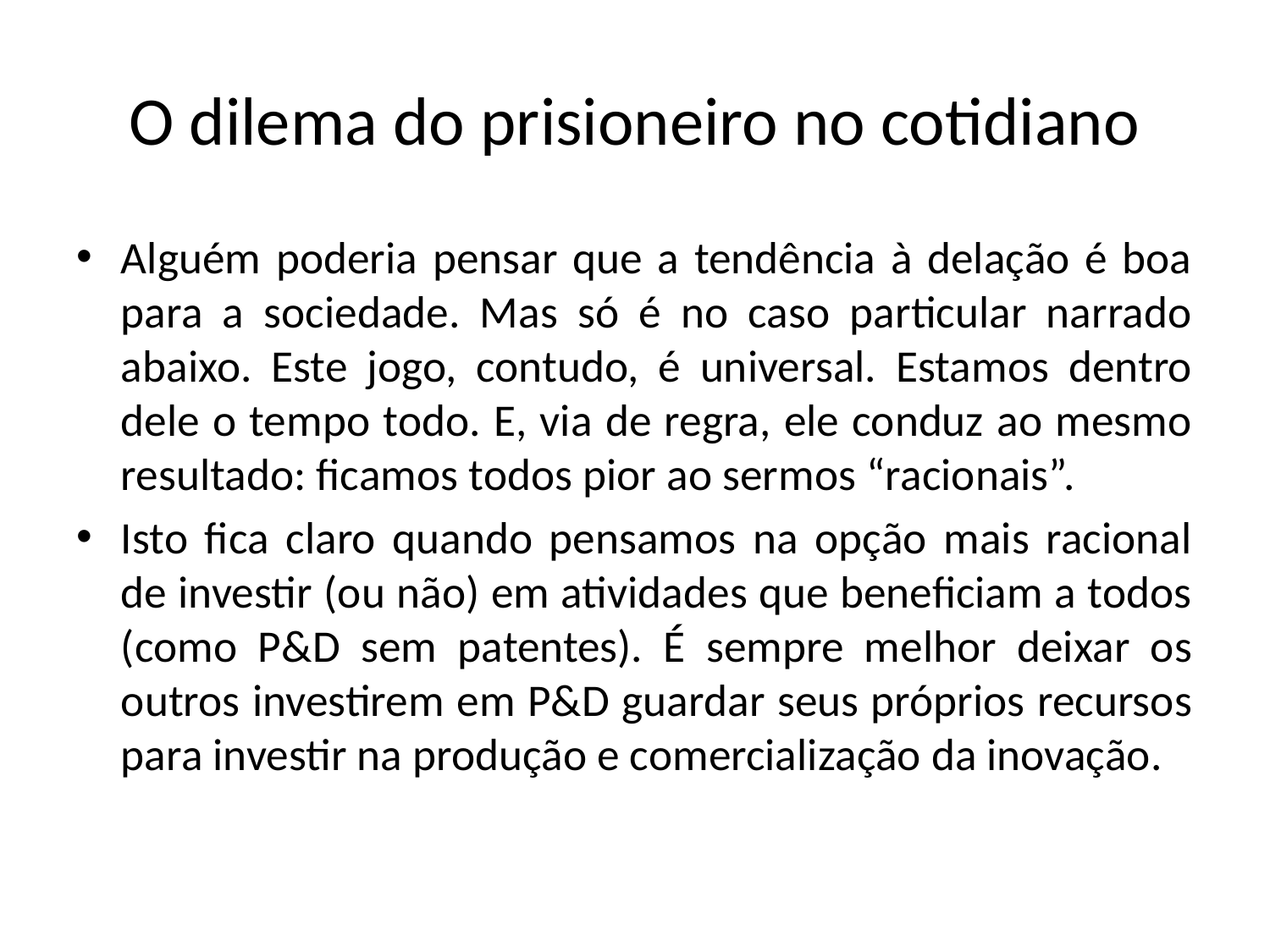

# O dilema do prisioneiro no cotidiano
Alguém poderia pensar que a tendência à delação é boa para a sociedade. Mas só é no caso particular narrado abaixo. Este jogo, contudo, é universal. Estamos dentro dele o tempo todo. E, via de regra, ele conduz ao mesmo resultado: ficamos todos pior ao sermos “racionais”.
Isto fica claro quando pensamos na opção mais racional de investir (ou não) em atividades que beneficiam a todos (como P&D sem patentes). É sempre melhor deixar os outros investirem em P&D guardar seus próprios recursos para investir na produção e comercialização da inovação.